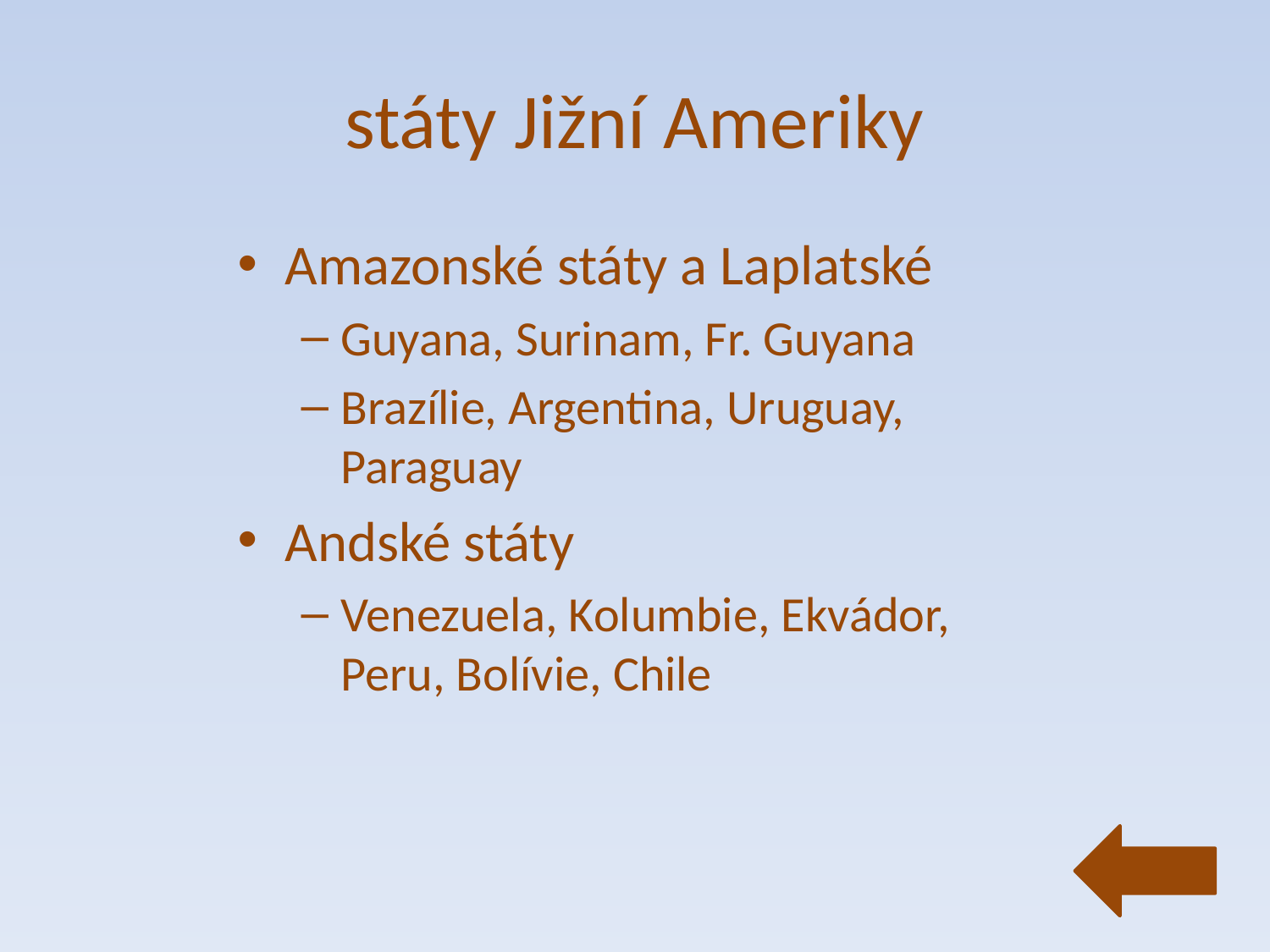

# státy Jižní Ameriky
Amazonské státy a Laplatské
Guyana, Surinam, Fr. Guyana
Brazílie, Argentina, Uruguay, Paraguay
Andské státy
Venezuela, Kolumbie, Ekvádor, Peru, Bolívie, Chile